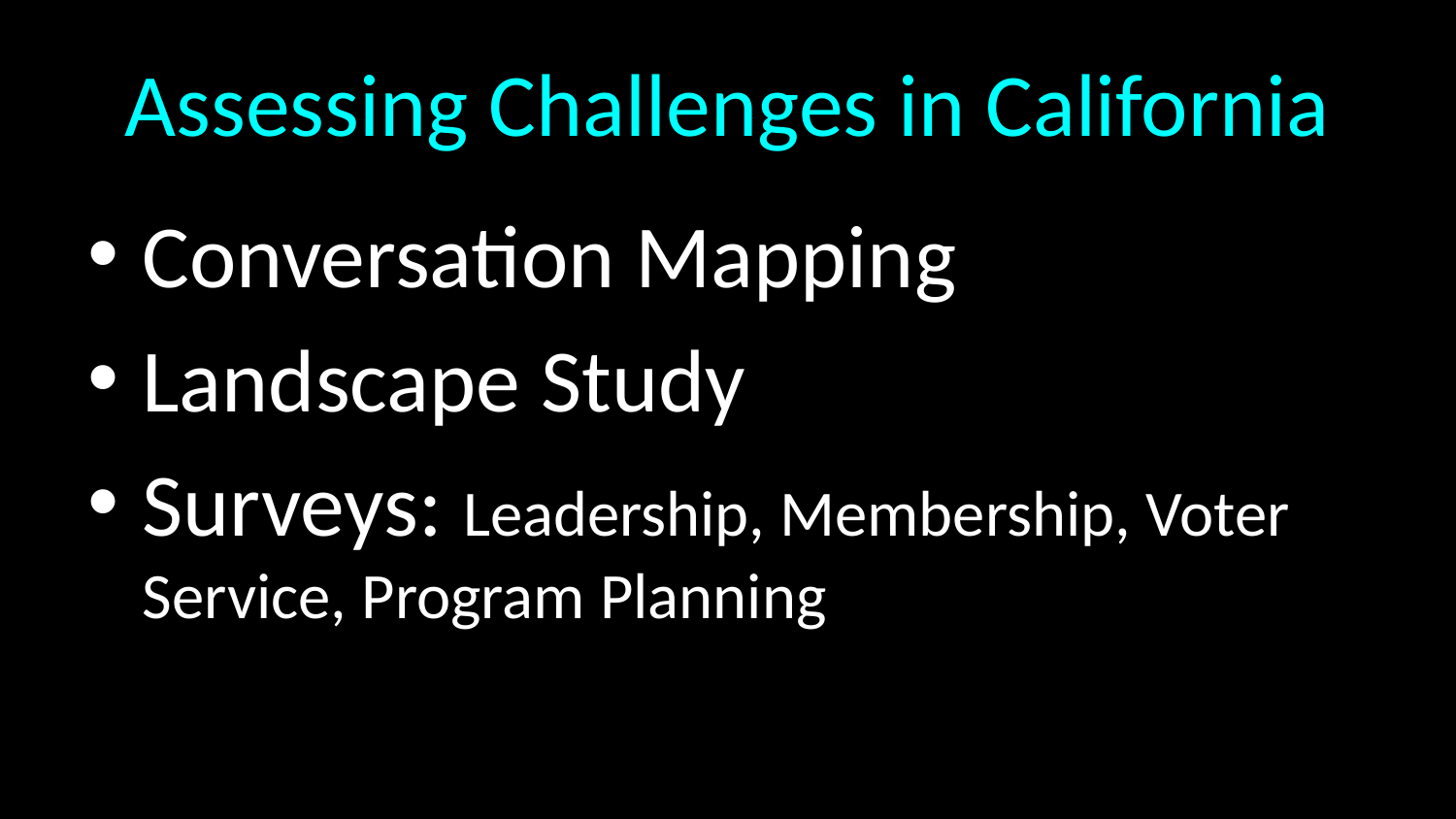

# Assessing Challenges in California
Conversation Mapping
Landscape Study
Surveys: Leadership, Membership, Voter Service, Program Planning